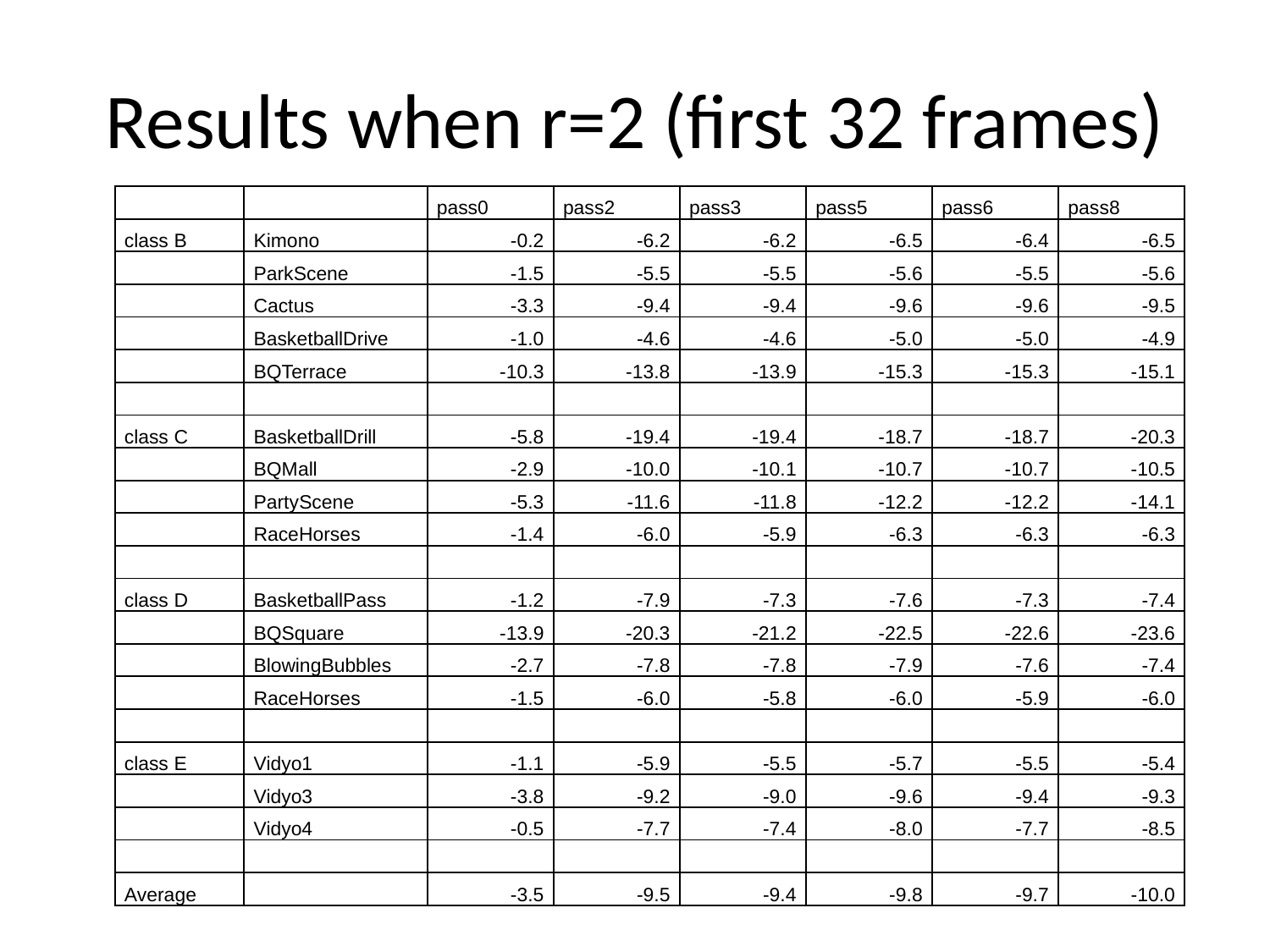

# Results when r=2 (first 32 frames)
|  |  | pass0 | pass2 | pass3 | pass5 | pass6 | pass8 |
| --- | --- | --- | --- | --- | --- | --- | --- |
| class B | Kimono | -0.2 | -6.2 | -6.2 | -6.5 | -6.4 | -6.5 |
|  | ParkScene | -1.5 | -5.5 | -5.5 | -5.6 | -5.5 | -5.6 |
|  | Cactus | -3.3 | -9.4 | -9.4 | -9.6 | -9.6 | -9.5 |
|  | BasketballDrive | -1.0 | -4.6 | -4.6 | -5.0 | -5.0 | -4.9 |
|  | BQTerrace | -10.3 | -13.8 | -13.9 | -15.3 | -15.3 | -15.1 |
|  |  |  |  |  |  |  |  |
| class C | BasketballDrill | -5.8 | -19.4 | -19.4 | -18.7 | -18.7 | -20.3 |
|  | BQMall | -2.9 | -10.0 | -10.1 | -10.7 | -10.7 | -10.5 |
|  | PartyScene | -5.3 | -11.6 | -11.8 | -12.2 | -12.2 | -14.1 |
|  | RaceHorses | -1.4 | -6.0 | -5.9 | -6.3 | -6.3 | -6.3 |
|  |  |  |  |  |  |  |  |
| class D | BasketballPass | -1.2 | -7.9 | -7.3 | -7.6 | -7.3 | -7.4 |
|  | BQSquare | -13.9 | -20.3 | -21.2 | -22.5 | -22.6 | -23.6 |
|  | BlowingBubbles | -2.7 | -7.8 | -7.8 | -7.9 | -7.6 | -7.4 |
|  | RaceHorses | -1.5 | -6.0 | -5.8 | -6.0 | -5.9 | -6.0 |
|  |  |  |  |  |  |  |  |
| class E | Vidyo1 | -1.1 | -5.9 | -5.5 | -5.7 | -5.5 | -5.4 |
|  | Vidyo3 | -3.8 | -9.2 | -9.0 | -9.6 | -9.4 | -9.3 |
|  | Vidyo4 | -0.5 | -7.7 | -7.4 | -8.0 | -7.7 | -8.5 |
|  |  |  |  |  |  |  |  |
| Average |  | -3.5 | -9.5 | -9.4 | -9.8 | -9.7 | -10.0 |